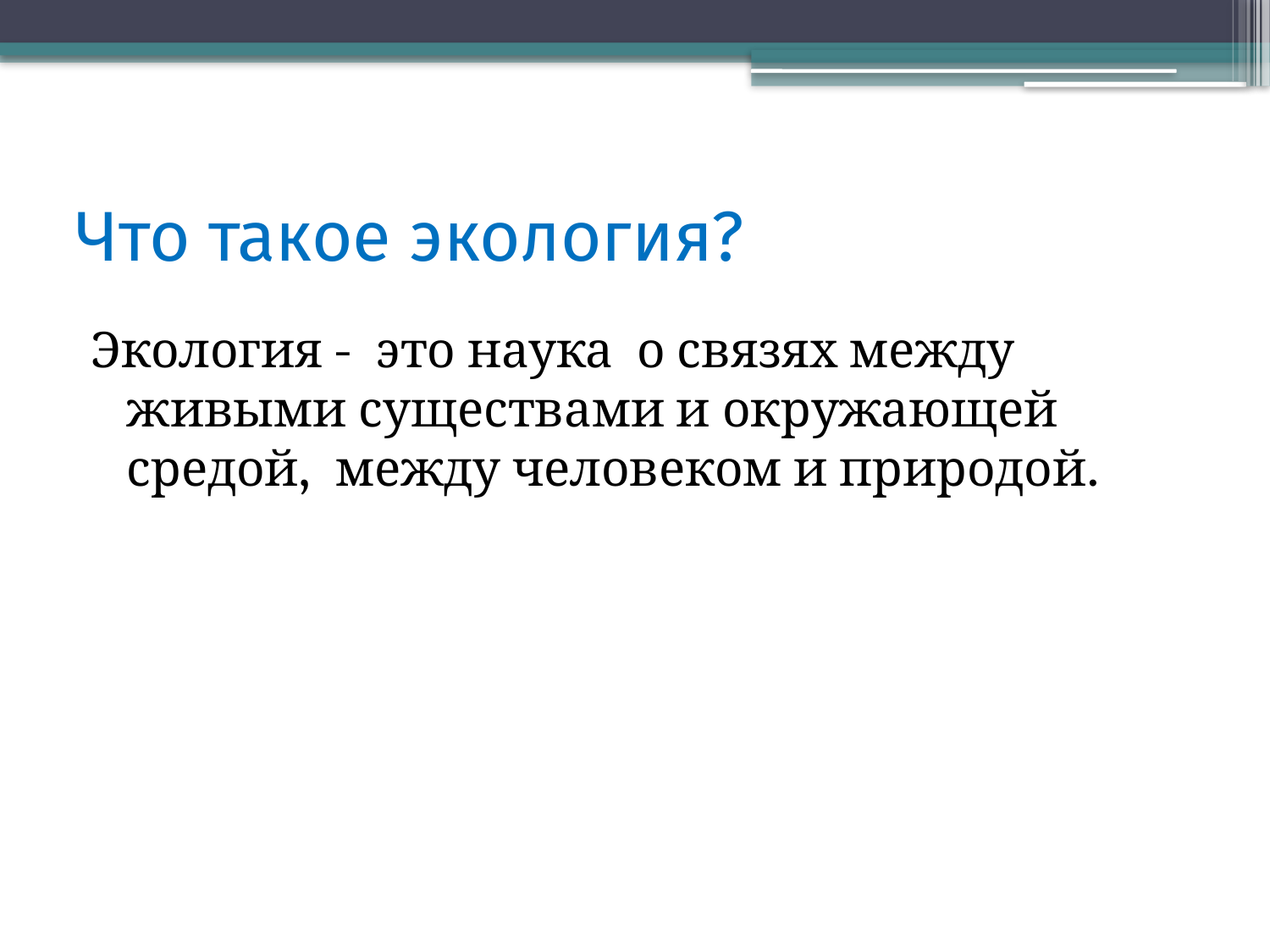

# Что такое экология?
Экология -  это наука  о связях между живыми существами и окружающей средой,  между человеком и природой.